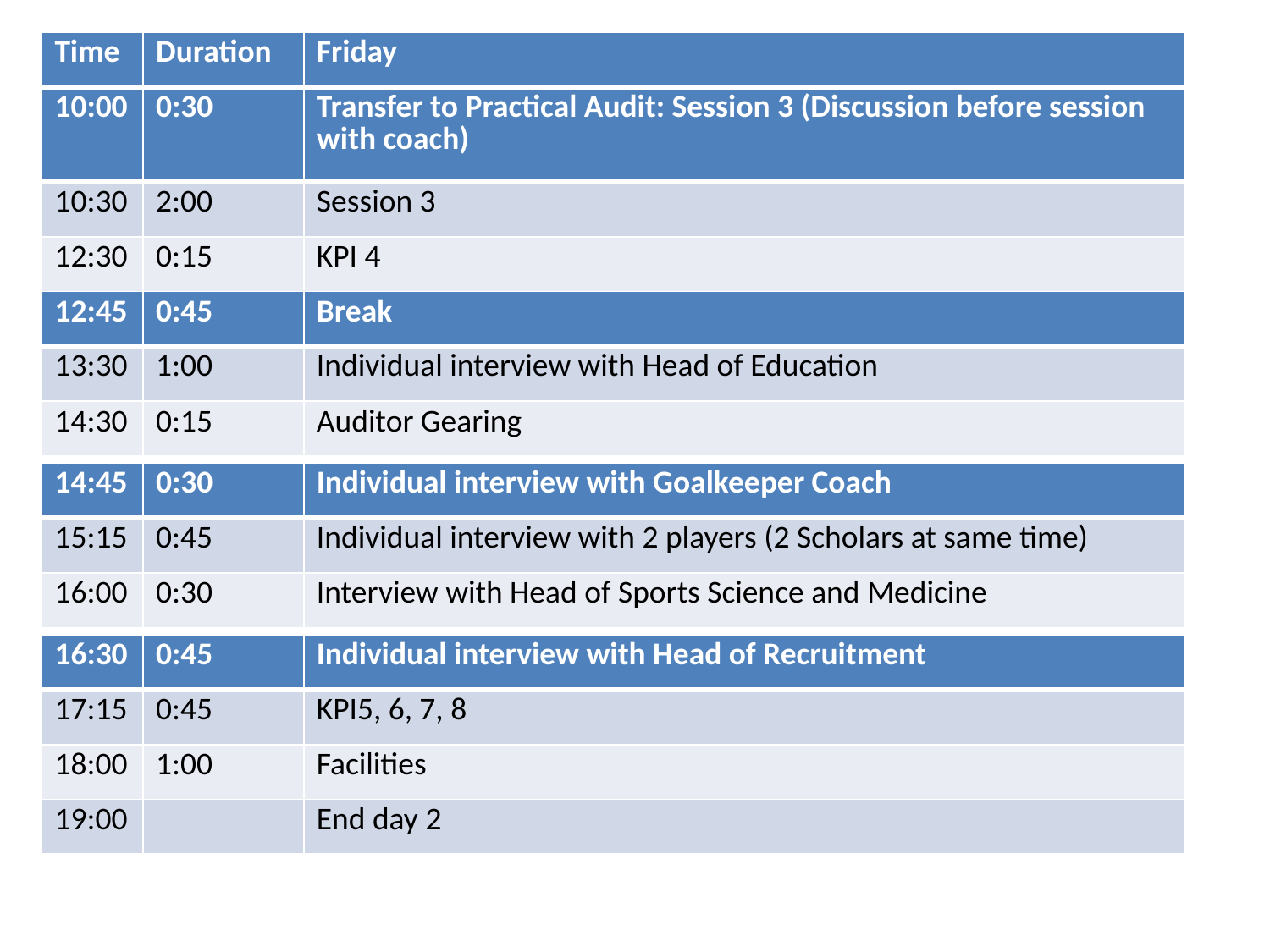

| Time | Duration | Friday |
| --- | --- | --- |
| 10:00 | 0:30 | Transfer to Practical Audit: Session 3 (Discussion before session with coach) |
| --- | --- | --- |
| 10:30 | 2:00 | Session 3 |
| 12:30 | 0:15 | KPI 4 |
| 12:45 | 0:45 | Break |
| --- | --- | --- |
| 13:30 | 1:00 | Individual interview with Head of Education |
| 14:30 | 0:15 | Auditor Gearing |
| 14:45 | 0:30 | Individual interview with Goalkeeper Coach |
| --- | --- | --- |
| 15:15 | 0:45 | Individual interview with 2 players (2 Scholars at same time) |
| 16:00 | 0:30 | Interview with Head of Sports Science and Medicine |
| 16:30 | 0:45 | Individual interview with Head of Recruitment |
| --- | --- | --- |
| 17:15 | 0:45 | KPI5, 6, 7, 8 |
| 18:00 | 1:00 | Facilities |
| 19:00 |  | End day 2 |